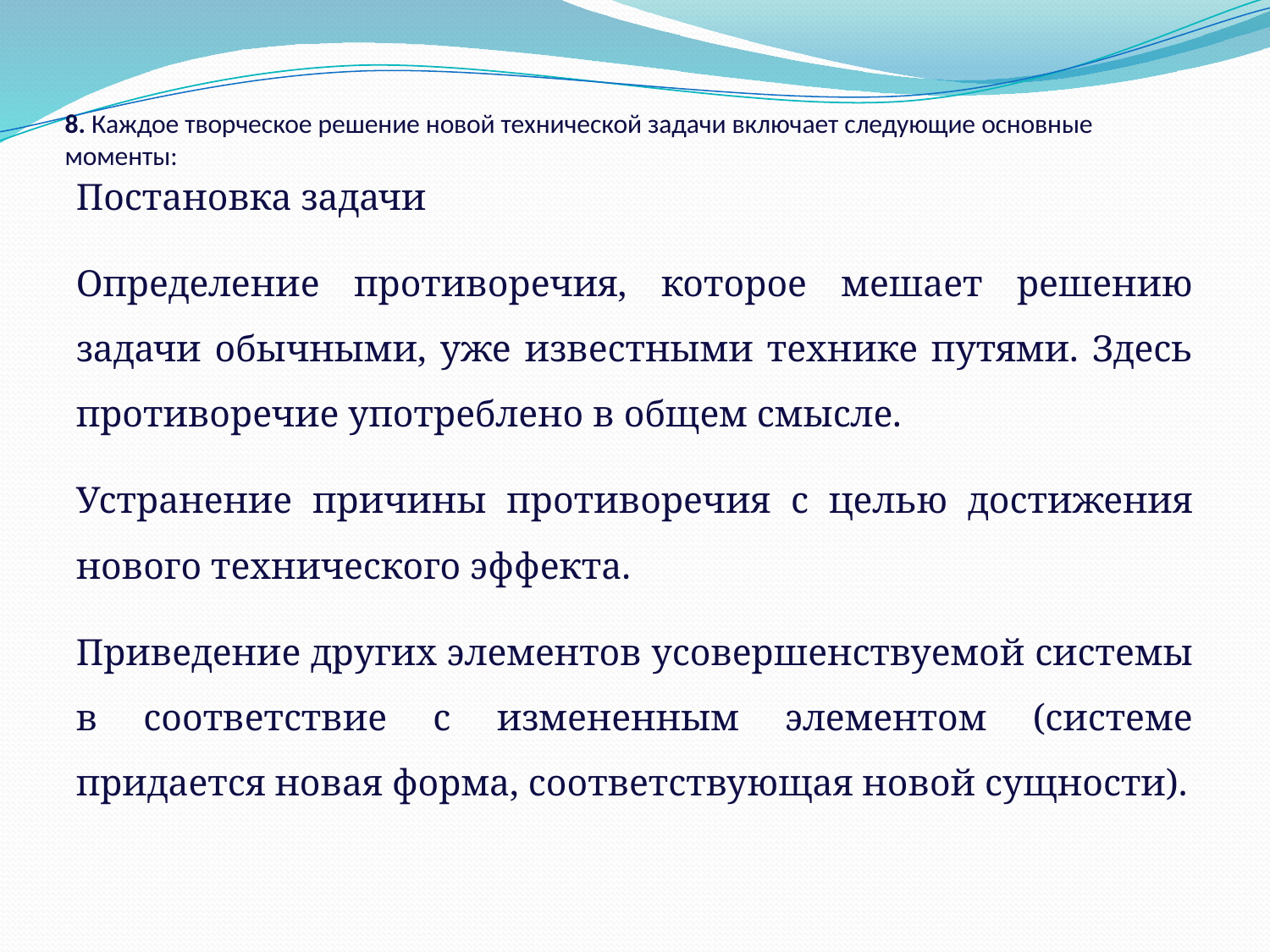

# 8. Каждое творческое решение новой технической задачи включает следующие основные моменты:
Постановка задачи
Определение противоречия, которое мешает решению задачи обычными, уже известными технике путями. Здесь противоречие употреблено в общем смысле.
Устранение причины противоречия с целью достижения нового технического эффекта.
Приведение других элементов усовершенствуемой системы в соответствие с измененным элементом (системе придается новая форма, соответствующая новой сущности).